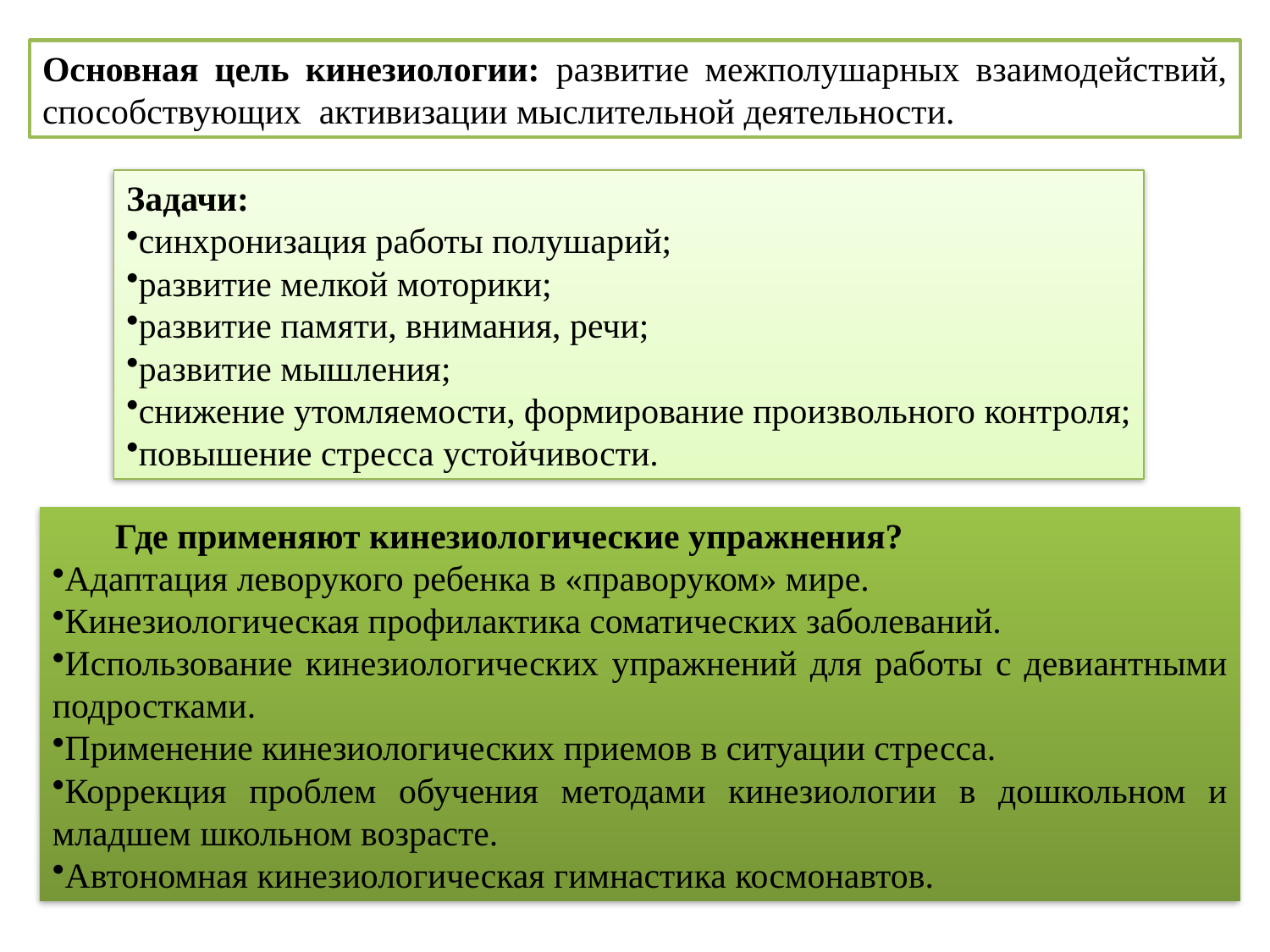

Основная цель кинезиологии: развитие межполушарных взаимодействий, способствующих  активизации мыслительной деятельности.
Задачи:
синхронизация работы полушарий;
развитие мелкой моторики;
развитие памяти, внимания, речи;
развитие мышления;
снижение утомляемости, формирование произвольного контроля;
повышение стресса устойчивости.
Где применяют кинезиологические упражнения?
Адаптация леворукого ребенка в «праворуком» мире.
Кинезиологическая профилактика соматических заболеваний.
Использование кинезиологических упражнений для работы с девиантными подростками.
Применение кинезиологических приемов в ситуации стресса.
Коррекция проблем обучения методами кинезиологии в дошкольном и младшем школьном возрасте.
Автономная кинезиологическая гимнастика космонавтов.